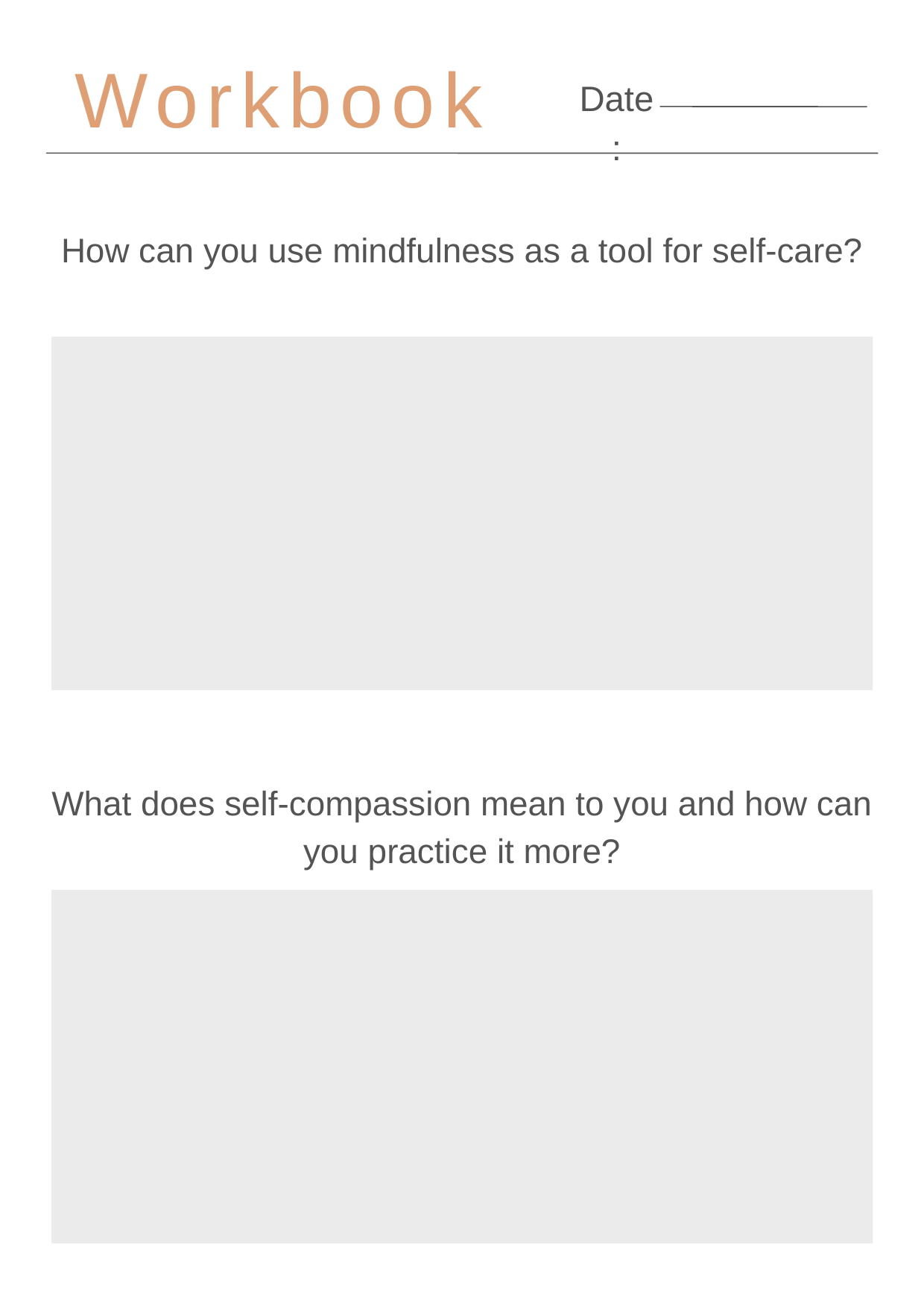

Workbook
Date:

How can you use mindfulness as a tool for self-care?

What does self-compassion mean to you and how can you practice it more?